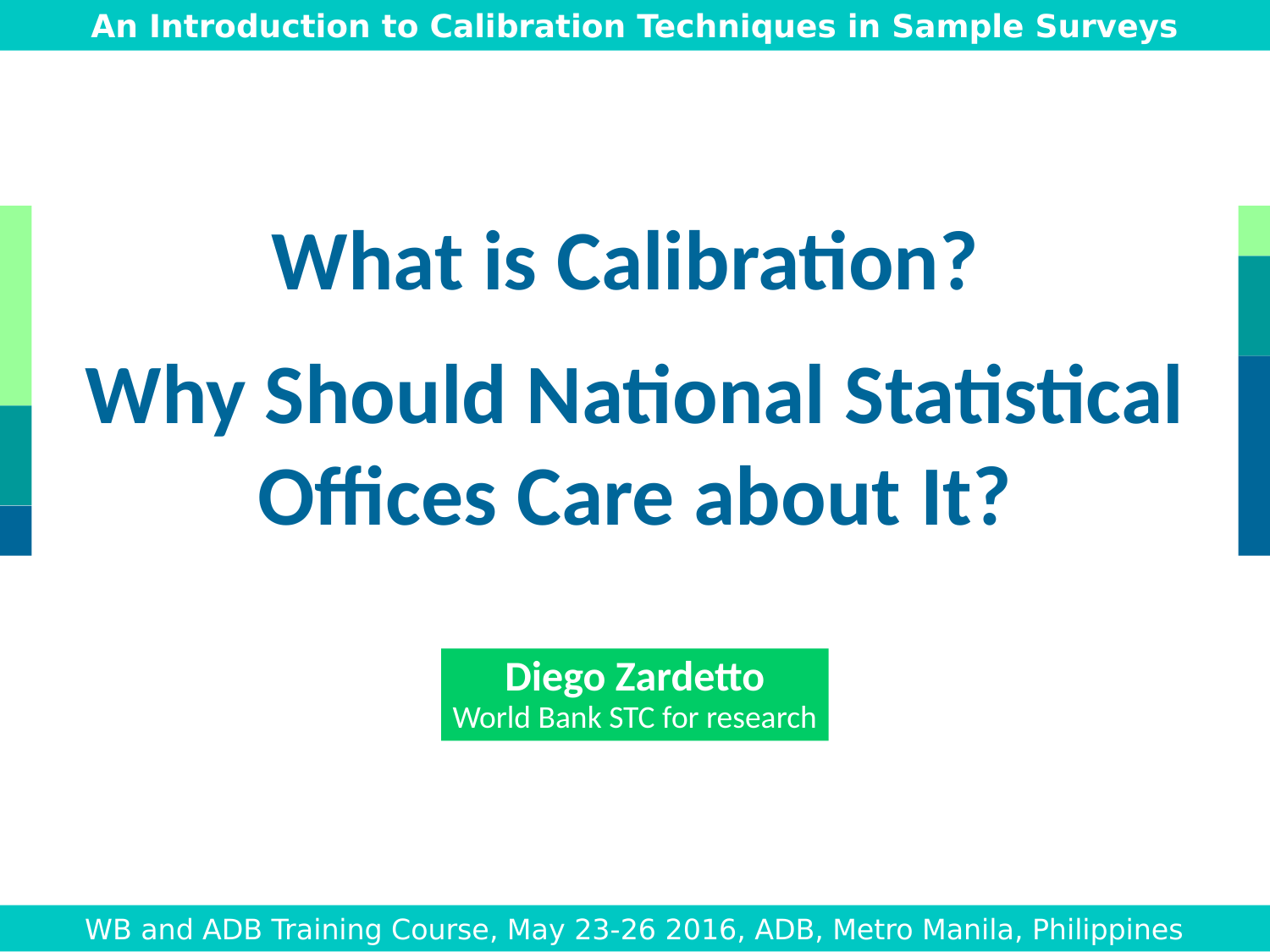

An Introduction to Calibration Techniques in Sample Surveys
What is Calibration?
Why Should National Statistical Offices Care about It?

Diego Zardetto
World Bank STC for research
WB and ADB Training Course, May 23-26 2016, ADB, Metro Manila, Philippines